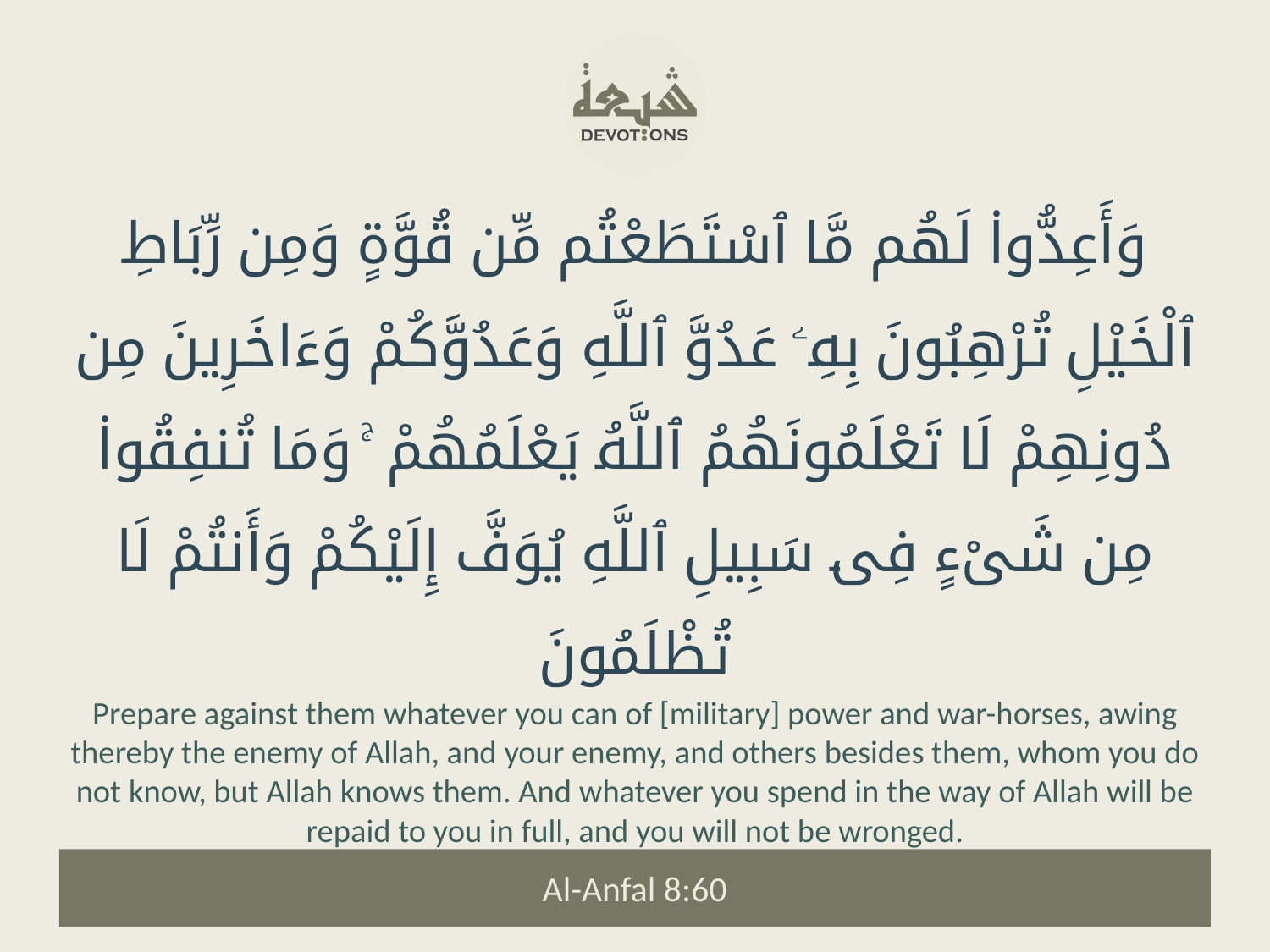

وَأَعِدُّوا۟ لَهُم مَّا ٱسْتَطَعْتُم مِّن قُوَّةٍ وَمِن رِّبَاطِ ٱلْخَيْلِ تُرْهِبُونَ بِهِۦ عَدُوَّ ٱللَّهِ وَعَدُوَّكُمْ وَءَاخَرِينَ مِن دُونِهِمْ لَا تَعْلَمُونَهُمُ ٱللَّهُ يَعْلَمُهُمْ ۚ وَمَا تُنفِقُوا۟ مِن شَىْءٍ فِى سَبِيلِ ٱللَّهِ يُوَفَّ إِلَيْكُمْ وَأَنتُمْ لَا تُظْلَمُونَ
Prepare against them whatever you can of [military] power and war-horses, awing thereby the enemy of Allah, and your enemy, and others besides them, whom you do not know, but Allah knows them. And whatever you spend in the way of Allah will be repaid to you in full, and you will not be wronged.
Al-Anfal 8:60